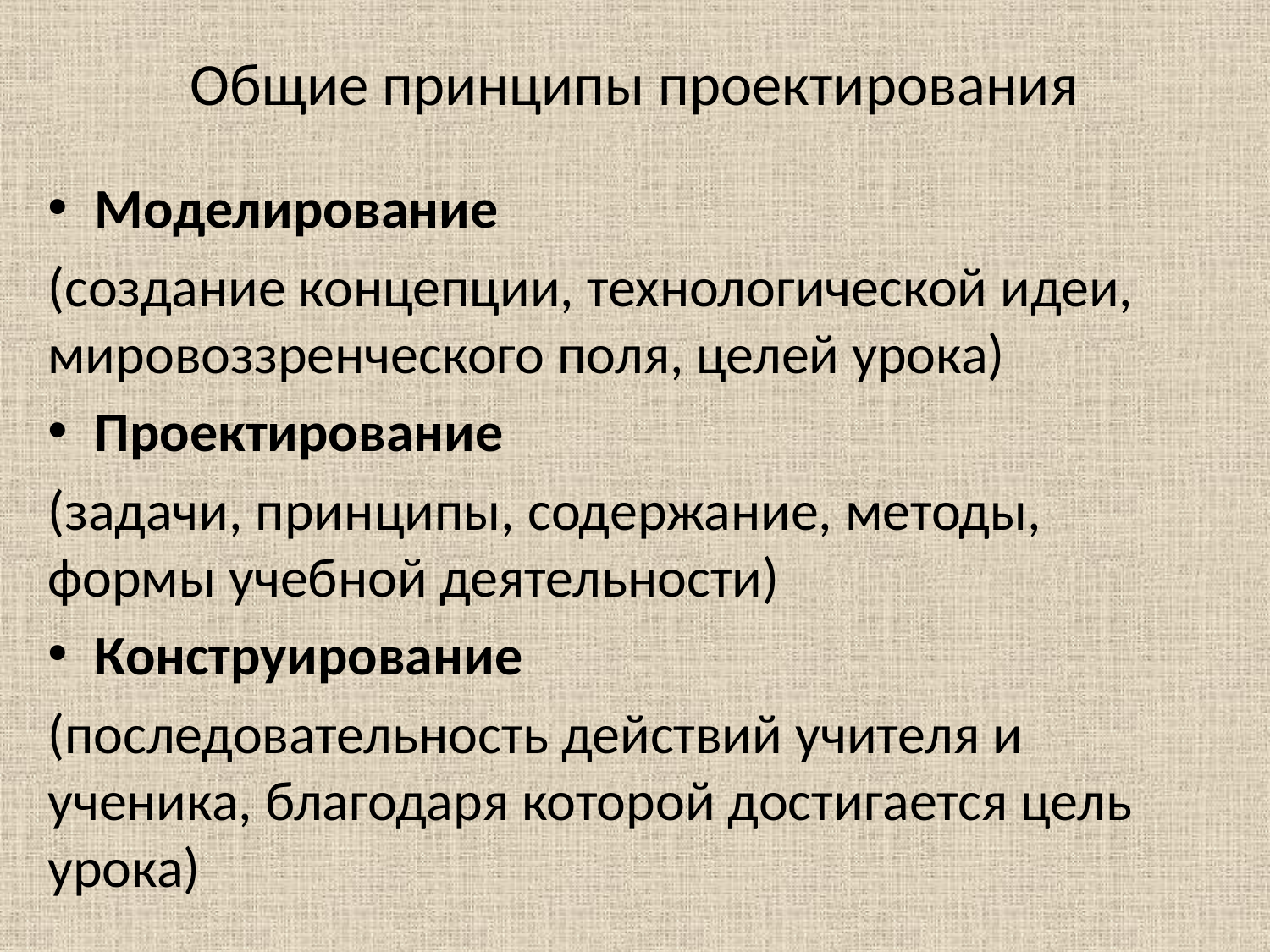

# Общие принципы проектирования
Моделирование
(создание концепции, технологической идеи,   мировоззренческого поля, целей урока)
Проектирование
(задачи, прин­ципы, содержание, методы, формы учебной деятельности)
Конструирование
(последовательность действий учителя и ученика, благодаря которой достигается цель урока)